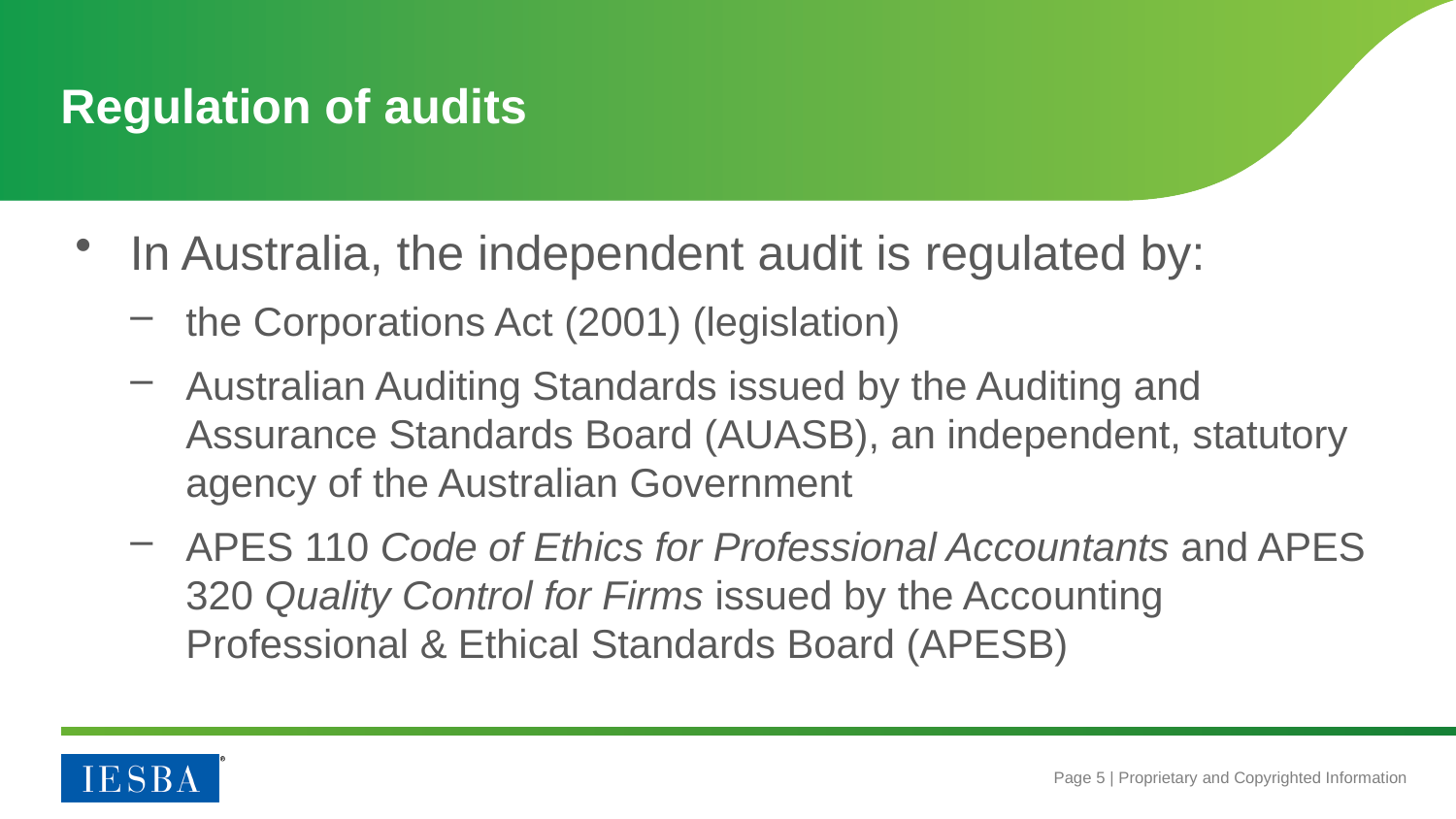

# Regulation of audits
In Australia, the independent audit is regulated by:
the Corporations Act (2001) (legislation)
Australian Auditing Standards issued by the Auditing and Assurance Standards Board (AUASB), an independent, statutory agency of the Australian Government
APES 110 Code of Ethics for Professional Accountants and APES 320 Quality Control for Firms issued by the Accounting Professional & Ethical Standards Board (APESB)